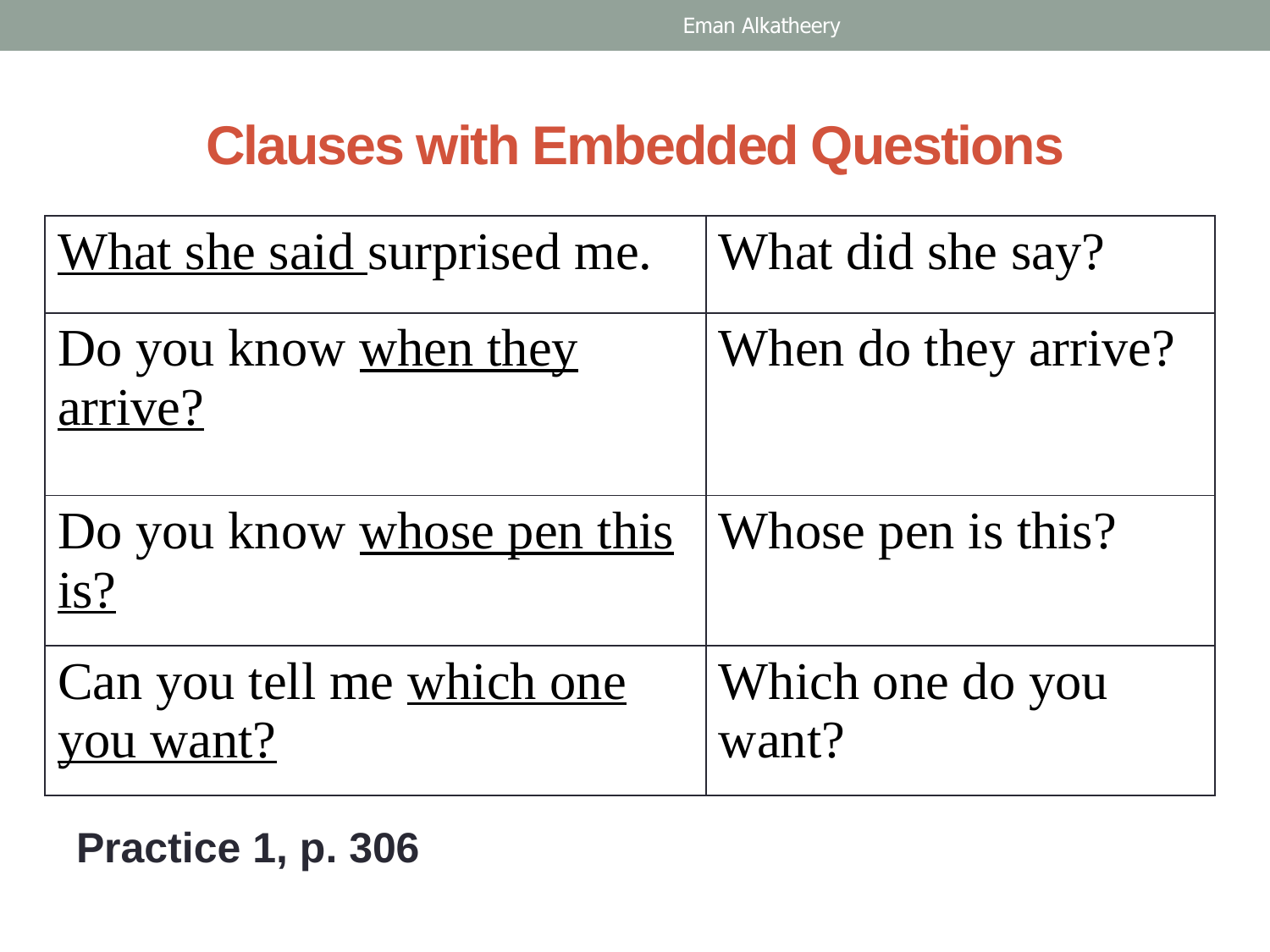

Eman Alkatheery
# Clauses with Embedded Questions
| What she said surprised me. | What did she say? |
| --- | --- |
| Do you know when they arrive? | When do they arrive? |
| Do you know whose pen this is? | Whose pen is this? |
| Can you tell me which one you want? | Which one do you want? |

Practice 1, p. 306